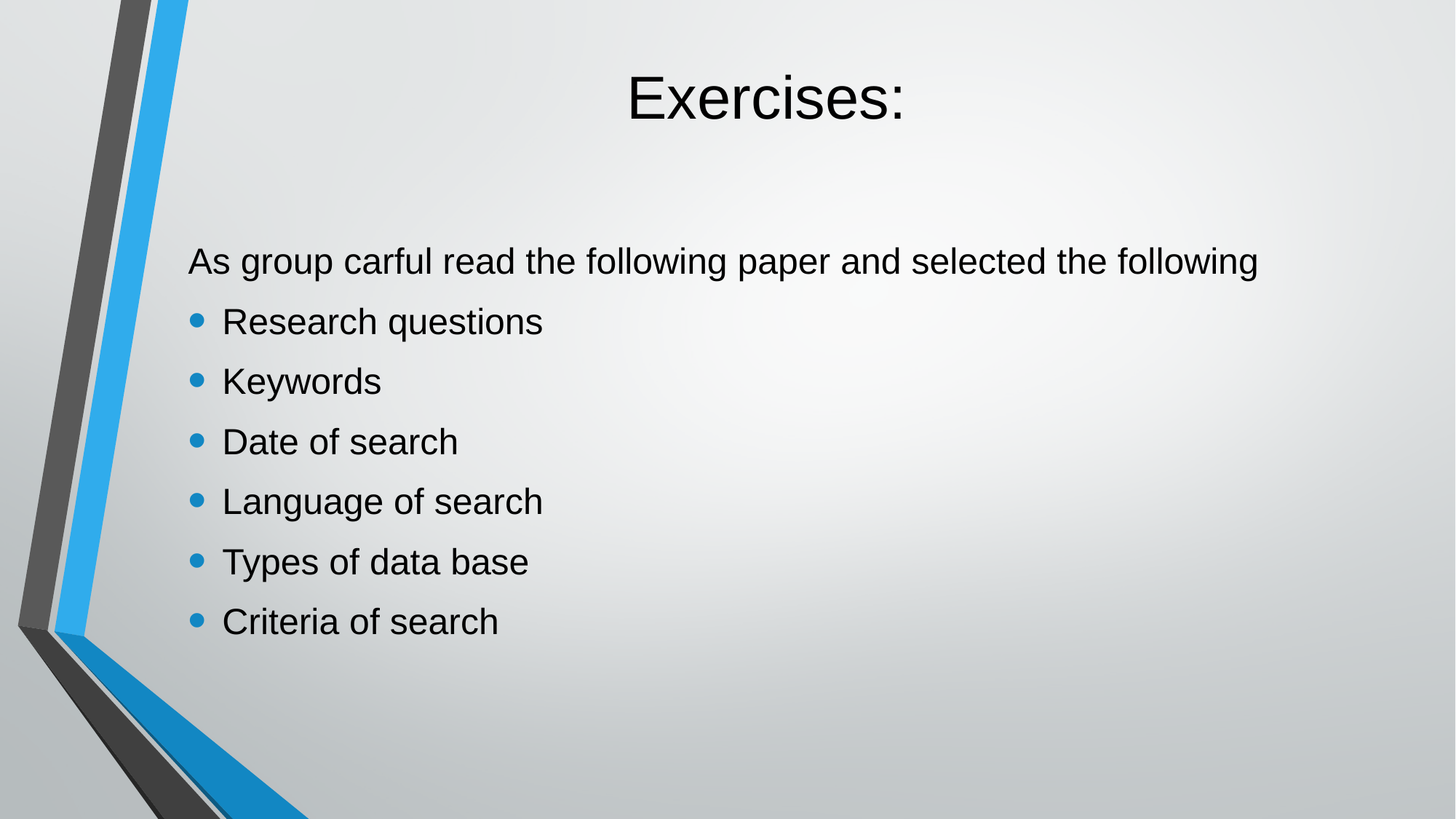

# Exercises:
As group carful read the following paper and selected the following
Research questions
Keywords
Date of search
Language of search
Types of data base
Criteria of search